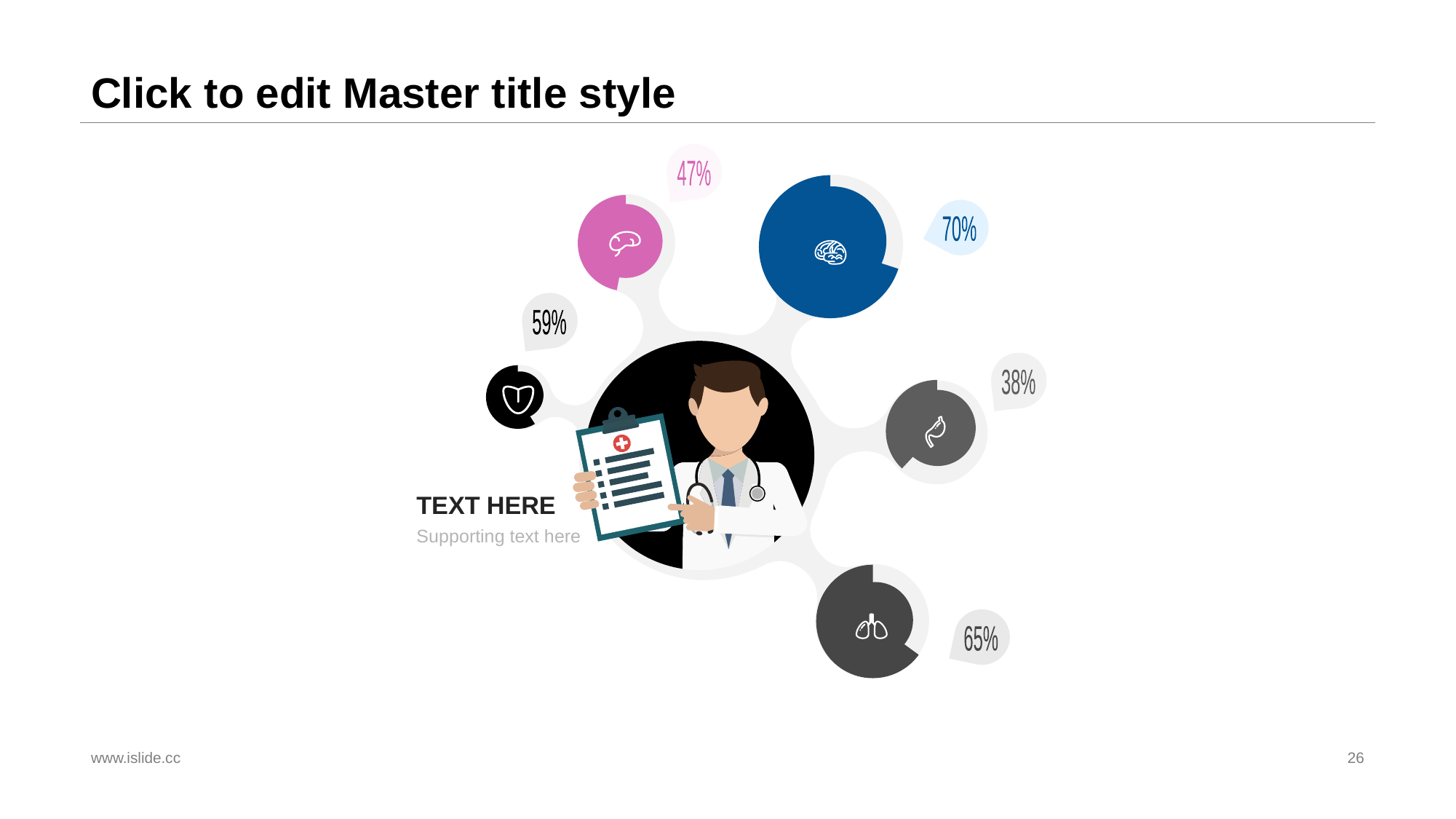

# Click to edit Master title style

47%

70%

59%

38%

TEXT HERE

Supporting text here

65%
www.islide.cc
26